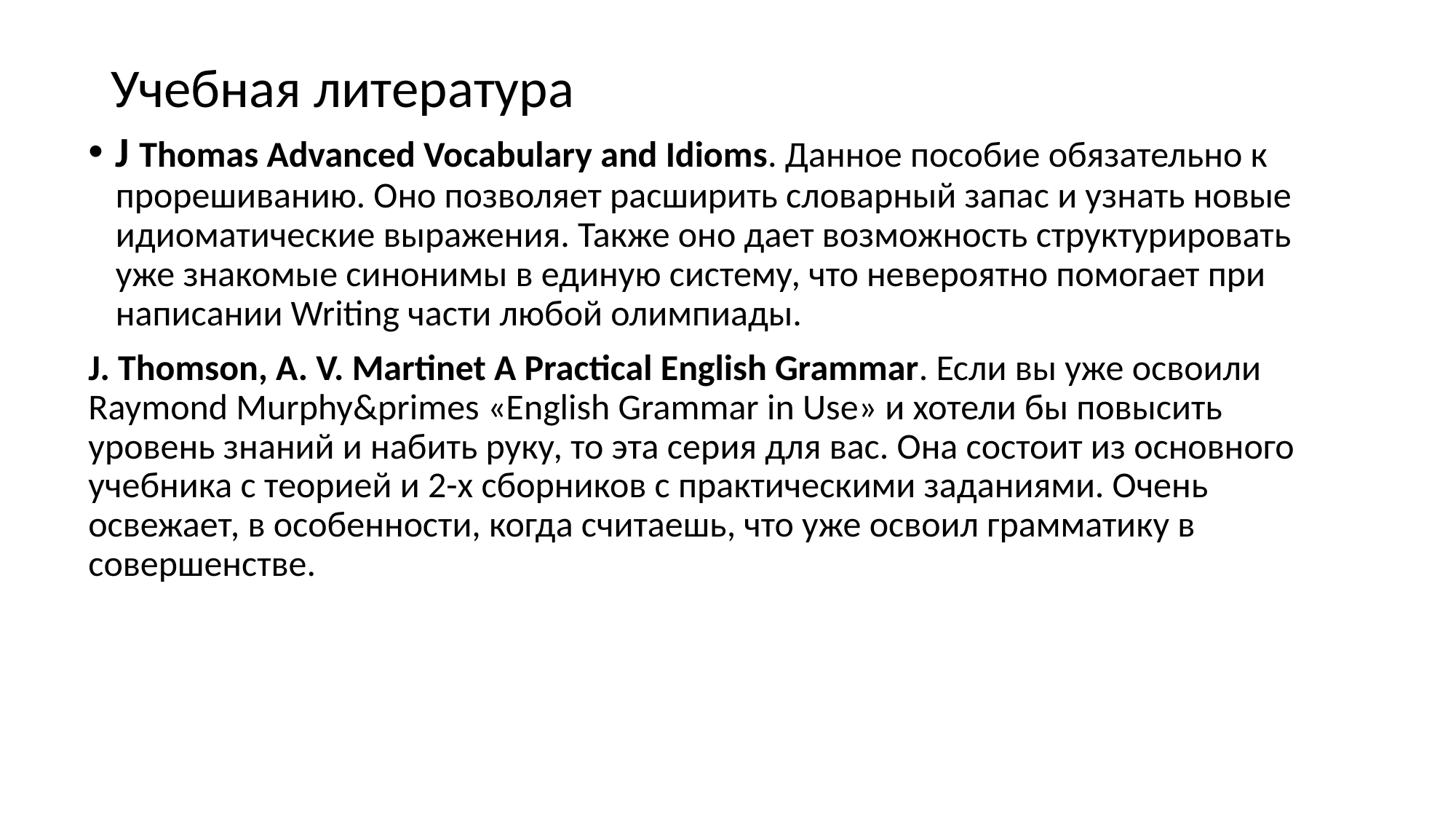

# Учебная литература
J Thomas Advanced Vocabulary and Idioms. Данное пособие обязательно к прорешиванию. Оно позволяет расширить словарный запас и узнать новые идиоматические выражения. Также оно дает возможность структурировать уже знакомые синонимы в единую систему, что невероятно помогает при написании Writing части любой олимпиады.
J. Thomson, A. V. Martinet A Practical English Grammar. Если вы уже освоили Raymond Murphy&primes «English Grammar in Use» и хотели бы повысить уровень знаний и набить руку, то эта серия для вас. Она состоит из основного учебника с теорией и 2-х сборников с практическими заданиями. Очень освежает, в особенности, когда считаешь, что уже освоил грамматику в совершенстве.